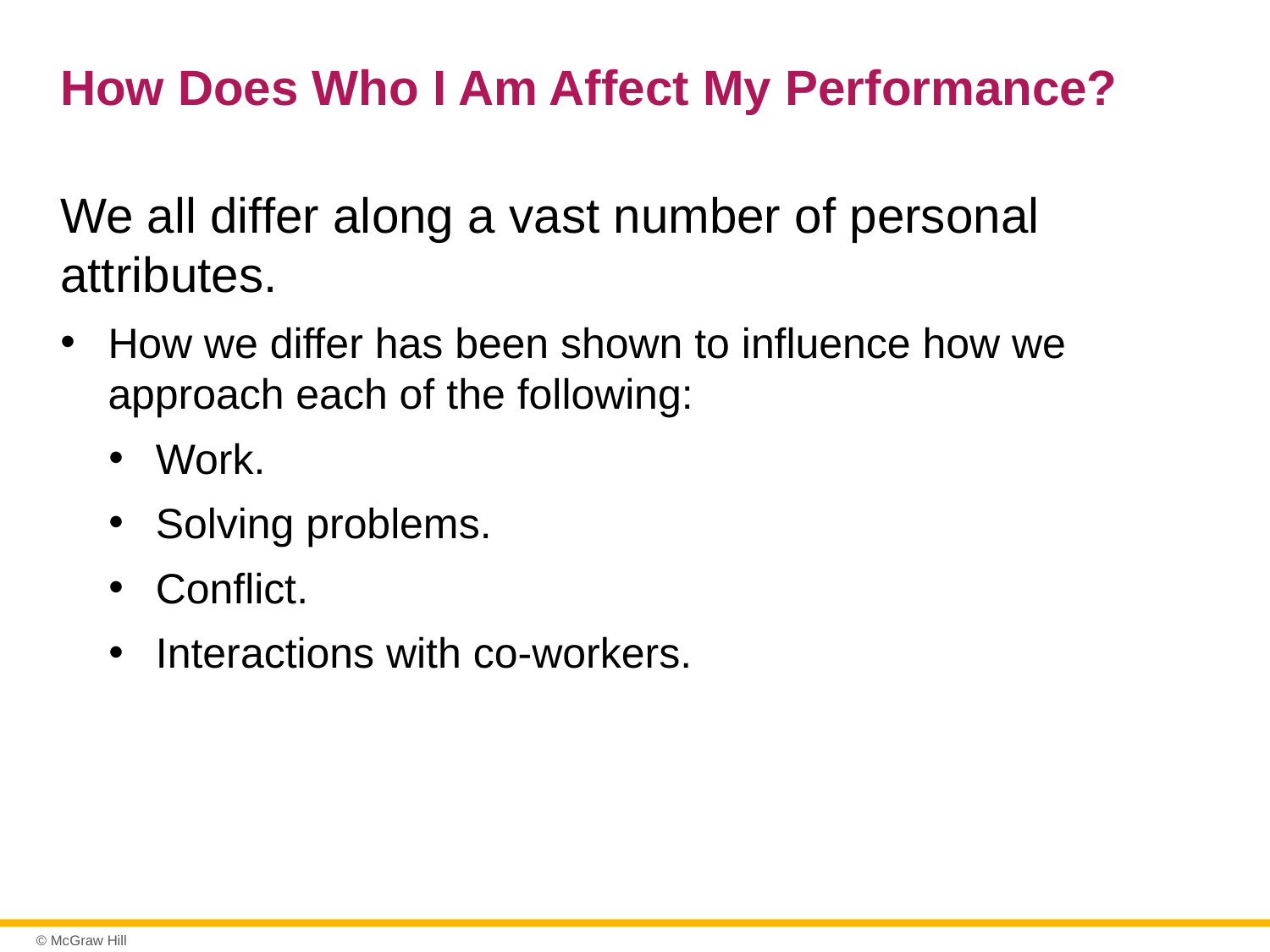

# How Does Who I Am Affect My Performance?
We all differ along a vast number of personal attributes.
How we differ has been shown to influence how we approach each of the following:
Work.
Solving problems.
Conflict.
Interactions with co-workers.